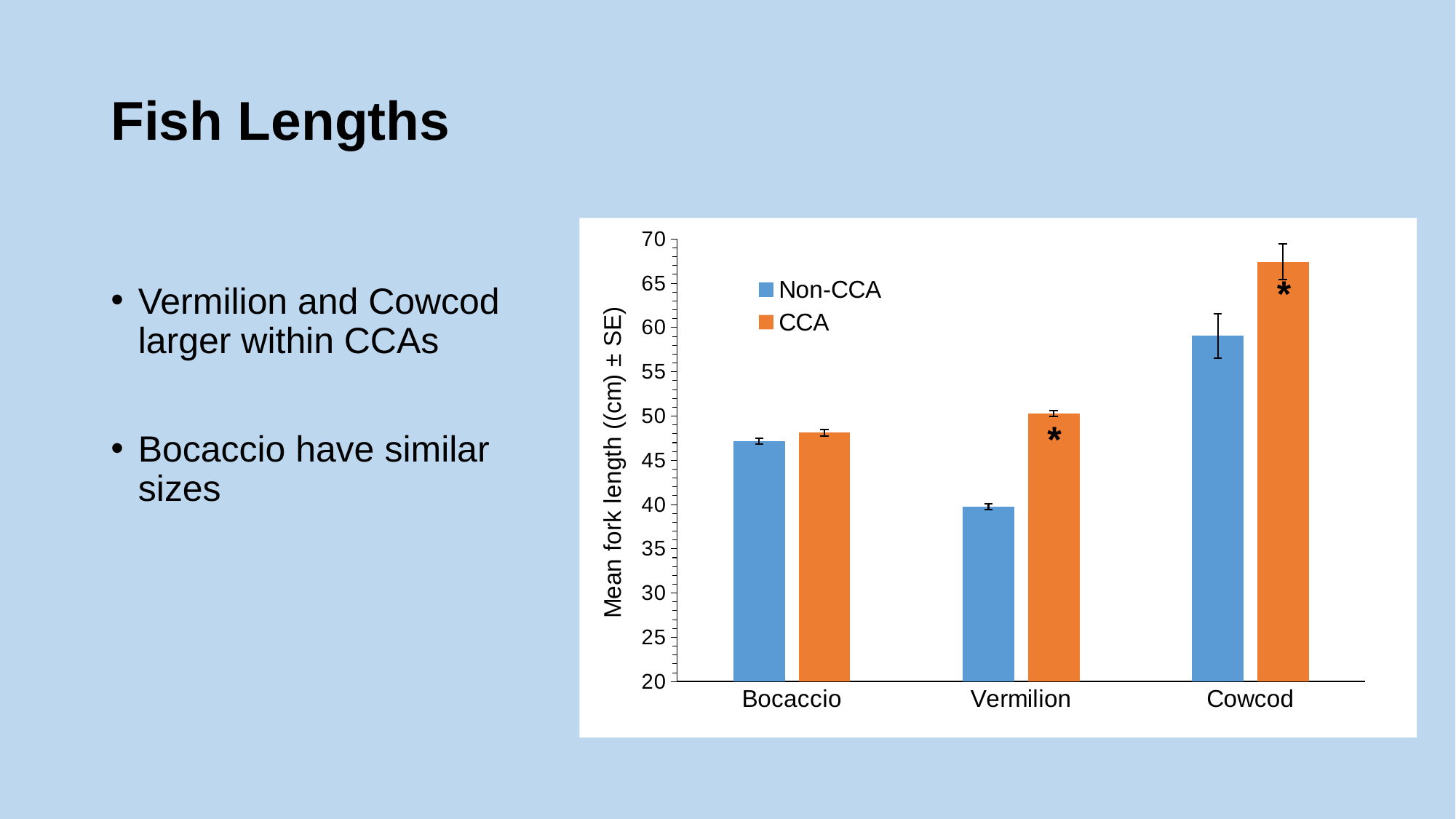

# Fish Lengths

Vermilion and Cowcod larger within CCAs

Bocaccio have similar sizes

### Chart

| Category | Non-CCA | CCA |
|---|---|---|
| Bocaccio | 47.1845703125 | 48.12573099415204 |
| Vermilion | 39.72874015748032 | 50.325044404973355 |
| Cowcod | 59.067567567567565 | 67.43478260869566 |
*